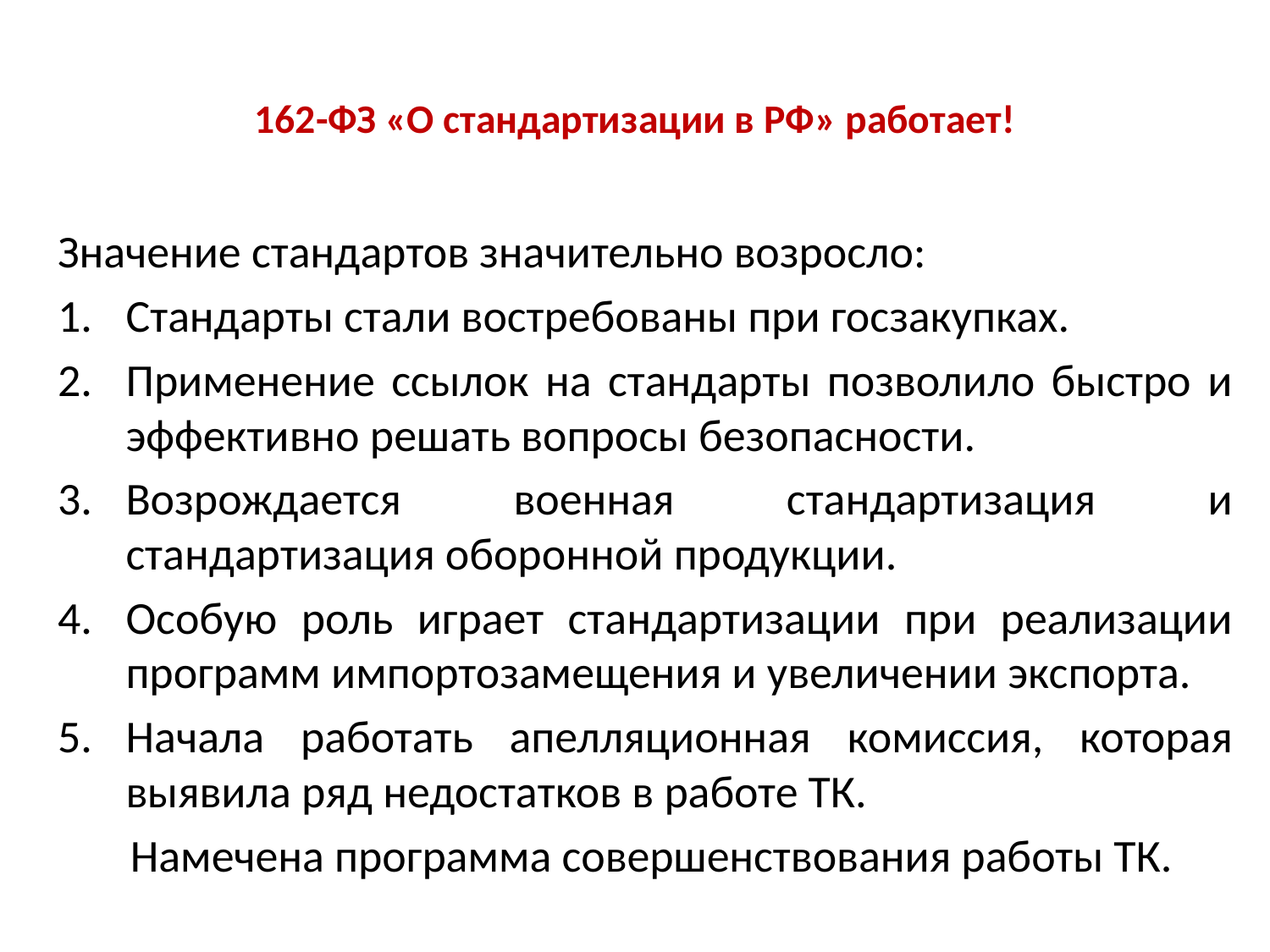

# 162-ФЗ «О стандартизации в РФ» работает!
Значение стандартов значительно возросло:
Стандарты стали востребованы при госзакупках.
Применение ссылок на стандарты позволило быстро и эффективно решать вопросы безопасности.
Возрождается военная стандартизация и стандартизация оборонной продукции.
Особую роль играет стандартизации при реализации программ импортозамещения и увеличении экспорта.
Начала работать апелляционная комиссия, которая выявила ряд недостатков в работе ТК.
       Намечена программа совершенствования работы ТК.